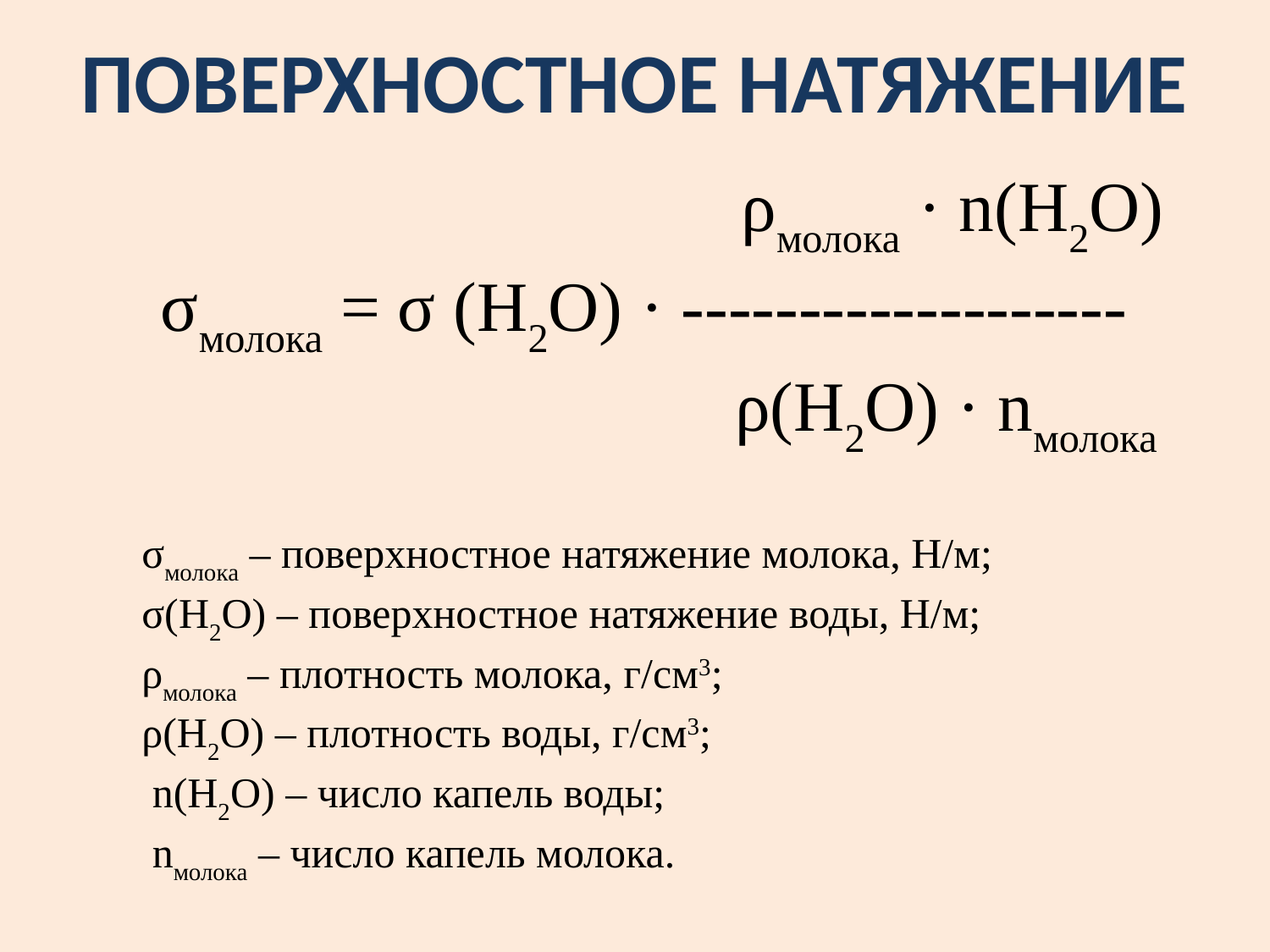

ПОВЕРХНОСТНОЕ НАТЯЖЕНИЕ
				ρмолока · n(H2О)
σмолока = σ (H2О) · -------------------
                           ρ(Н2О) · nмолока
σмолока – поверхностное натяжение молока, Н/м;
σ(H2О) – поверхностное натяжение воды, Н/м;
ρмолока – плотность молока, г/см3;
ρ(Н2О) – плотность воды, г/см3;
 n(Н2О) – число капель воды;
 nмолока – число капель молока.